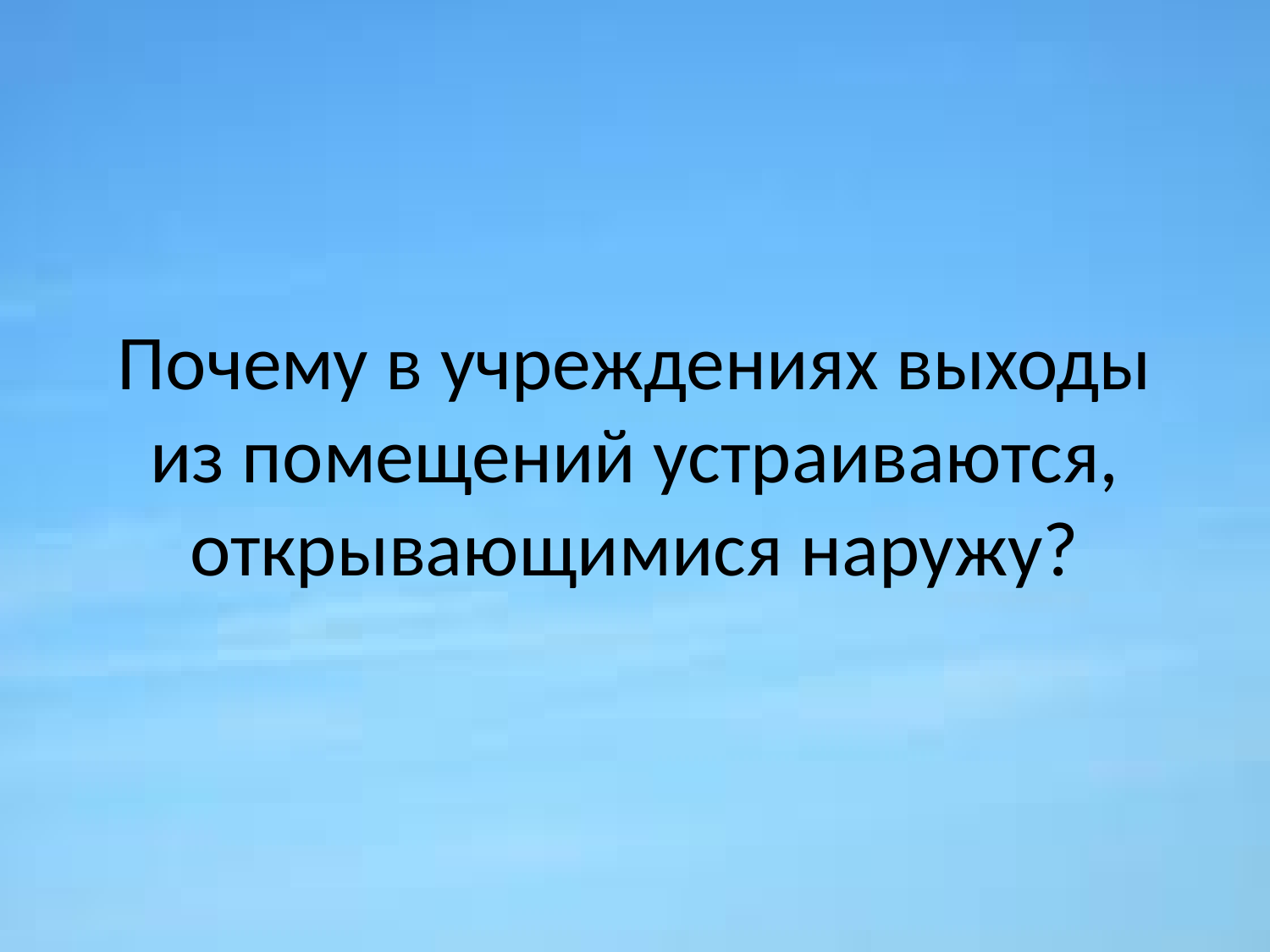

# Почему в учреждениях выходы из помещений устраиваются, открывающимися наружу?